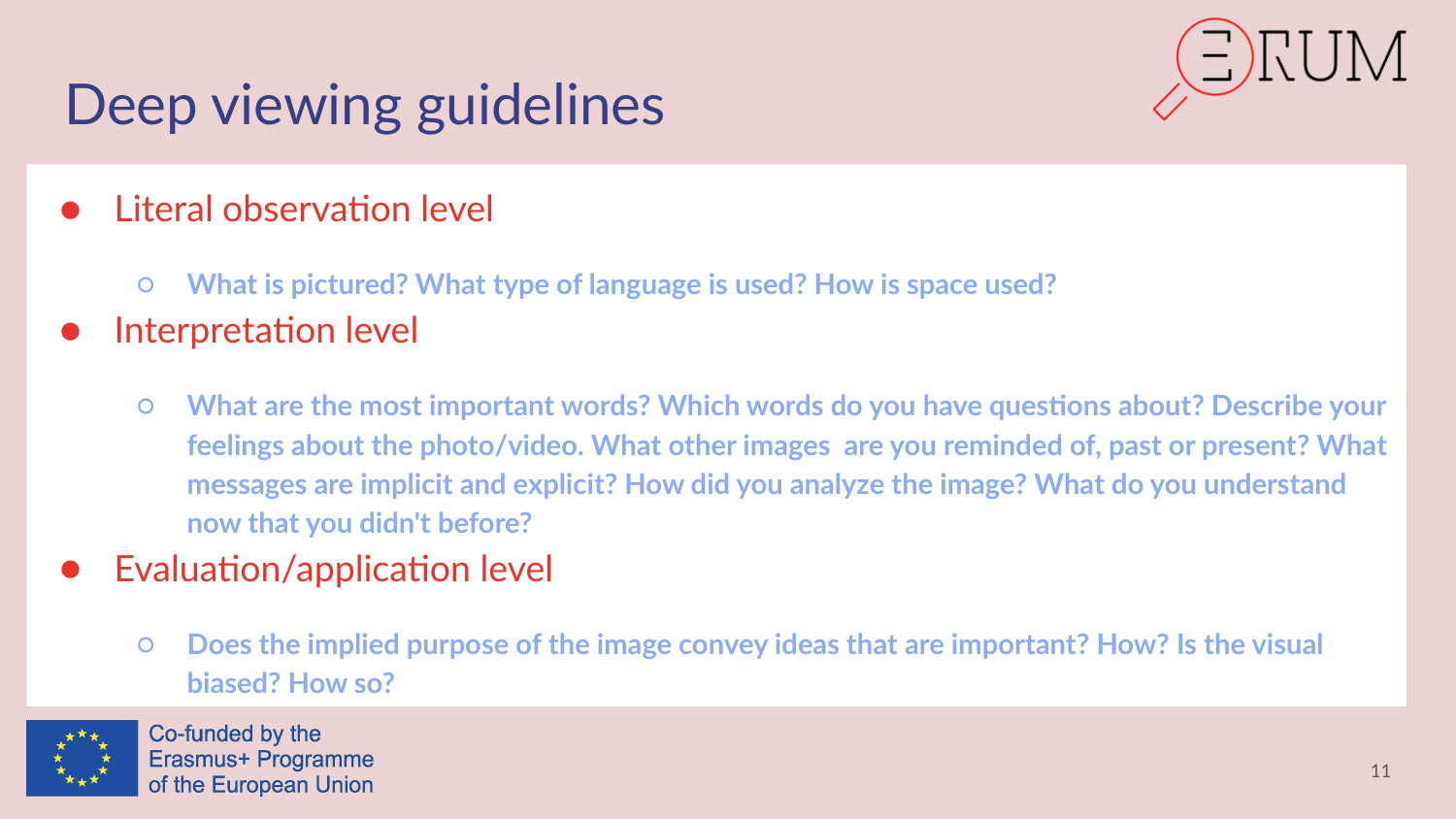

# Deep viewing guidelines
Literal observation level
What is pictured? What type of language is used? How is space used?
Interpretation level
What are the most important words? Which words do you have questions about? Describe your feelings about the photo/video. What other images  are you reminded of, past or present? What messages are implicit and explicit? How did you analyze the image? What do you understand now that you didn't before?
Evaluation/application level
Does the implied purpose of the image convey ideas that are important? How? Is the visual biased? How so?

11